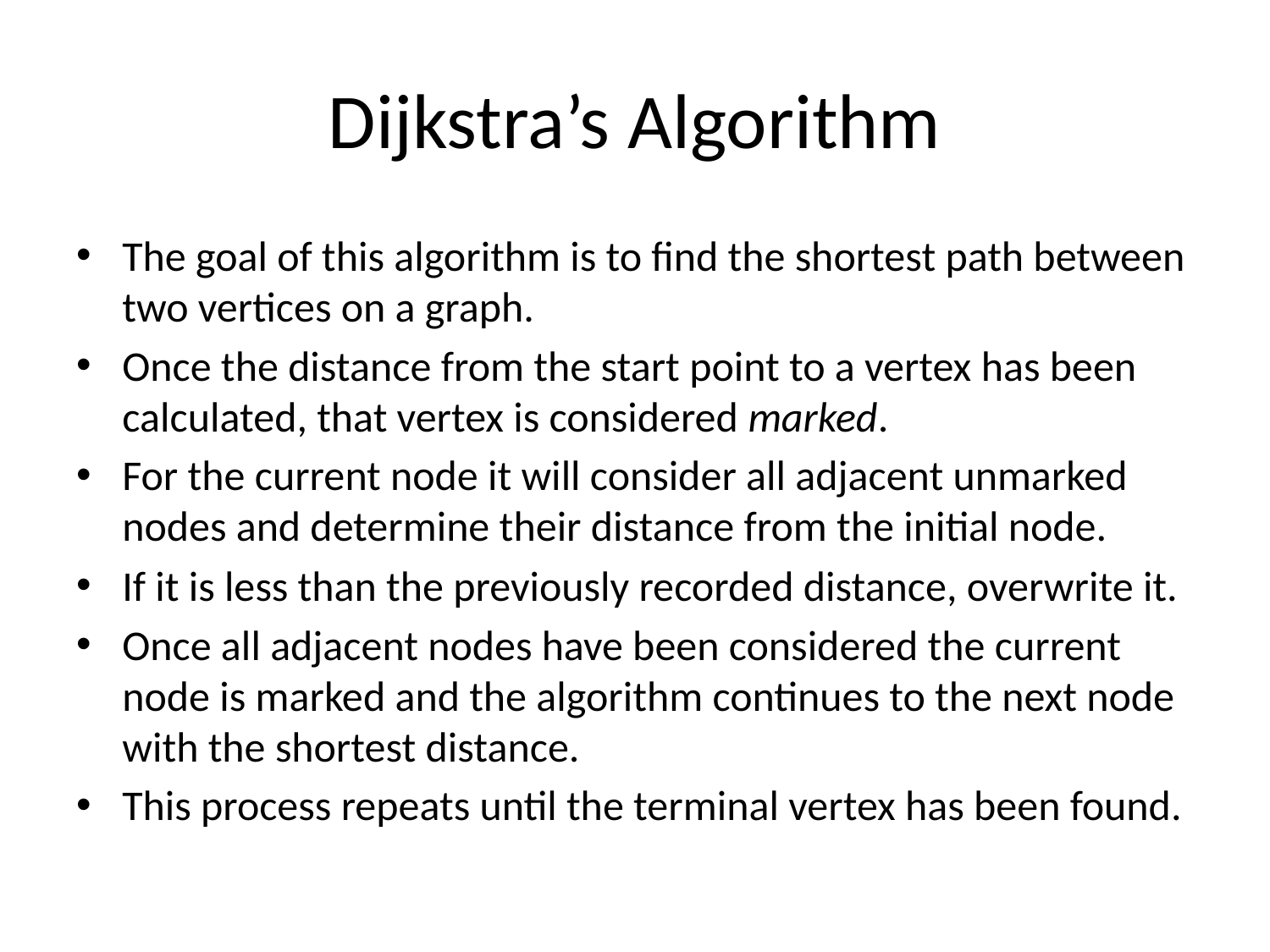

# Dijkstra’s Algorithm
The goal of this algorithm is to find the shortest path between two vertices on a graph.
Once the distance from the start point to a vertex has been calculated, that vertex is considered marked.
For the current node it will consider all adjacent unmarked nodes and determine their distance from the initial node.
If it is less than the previously recorded distance, overwrite it.
Once all adjacent nodes have been considered the current node is marked and the algorithm continues to the next node with the shortest distance.
This process repeats until the terminal vertex has been found.